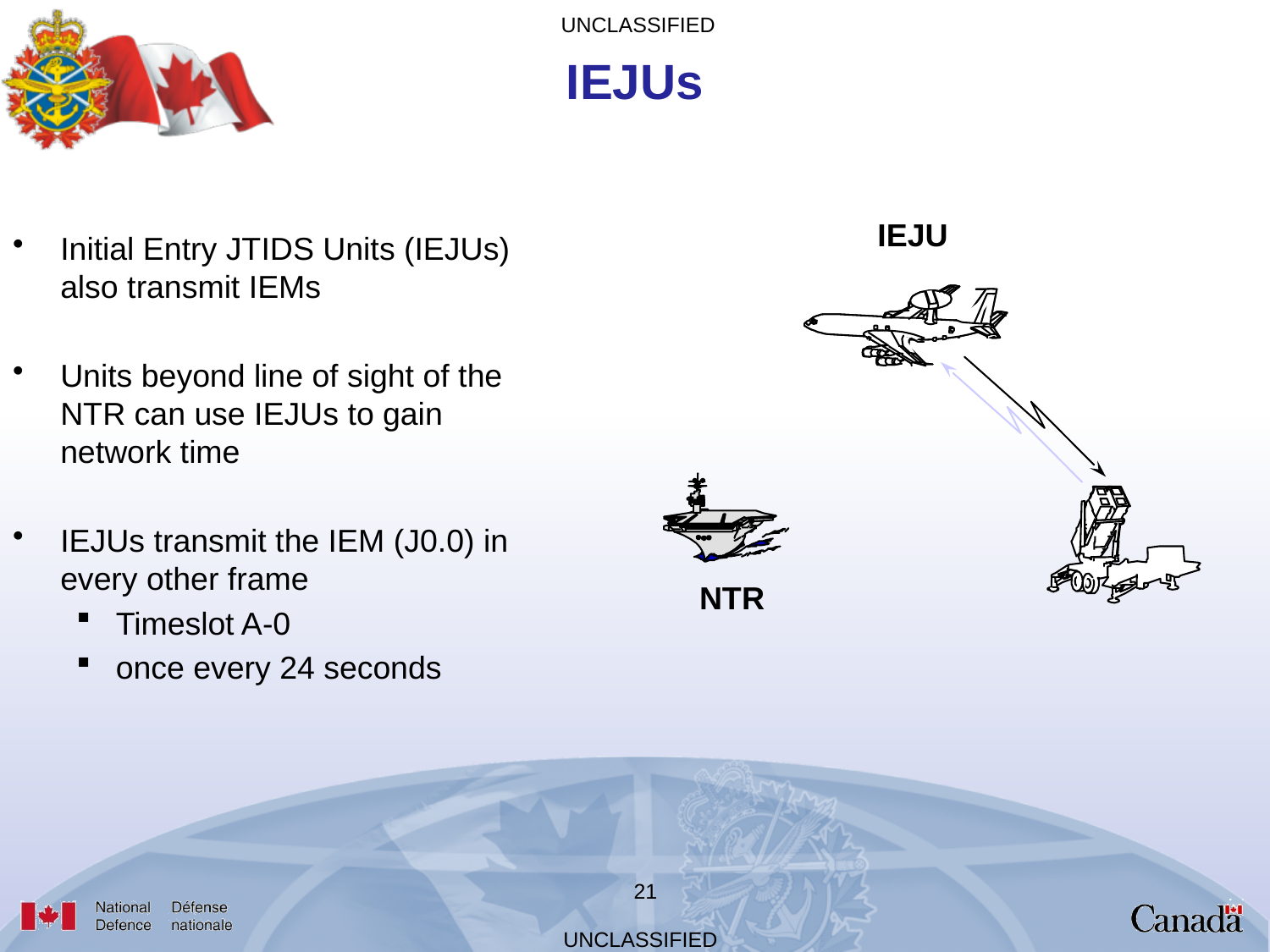

IEJUs
IEJU
Initial Entry JTIDS Units (IEJUs) also transmit IEMs

Units beyond line of sight of the NTR can use IEJUs to gain network time

IEJUs transmit the IEM (J0.0) in every other frame
Timeslot A-0
once every 24 seconds

NTR